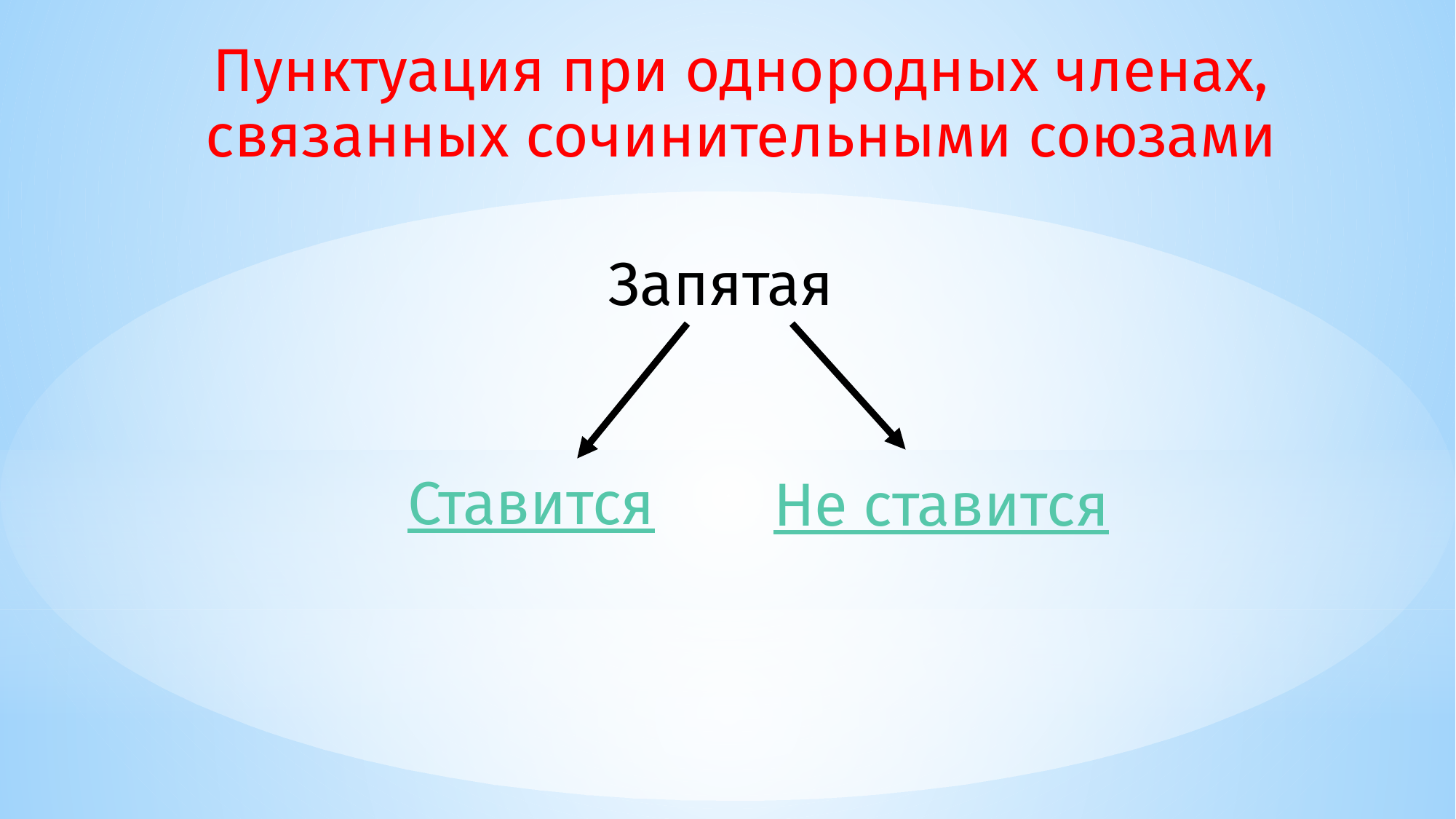

Пунктуация при однородных членах, связанных сочинительными союзами
Запятая
Ставится
Не ставится